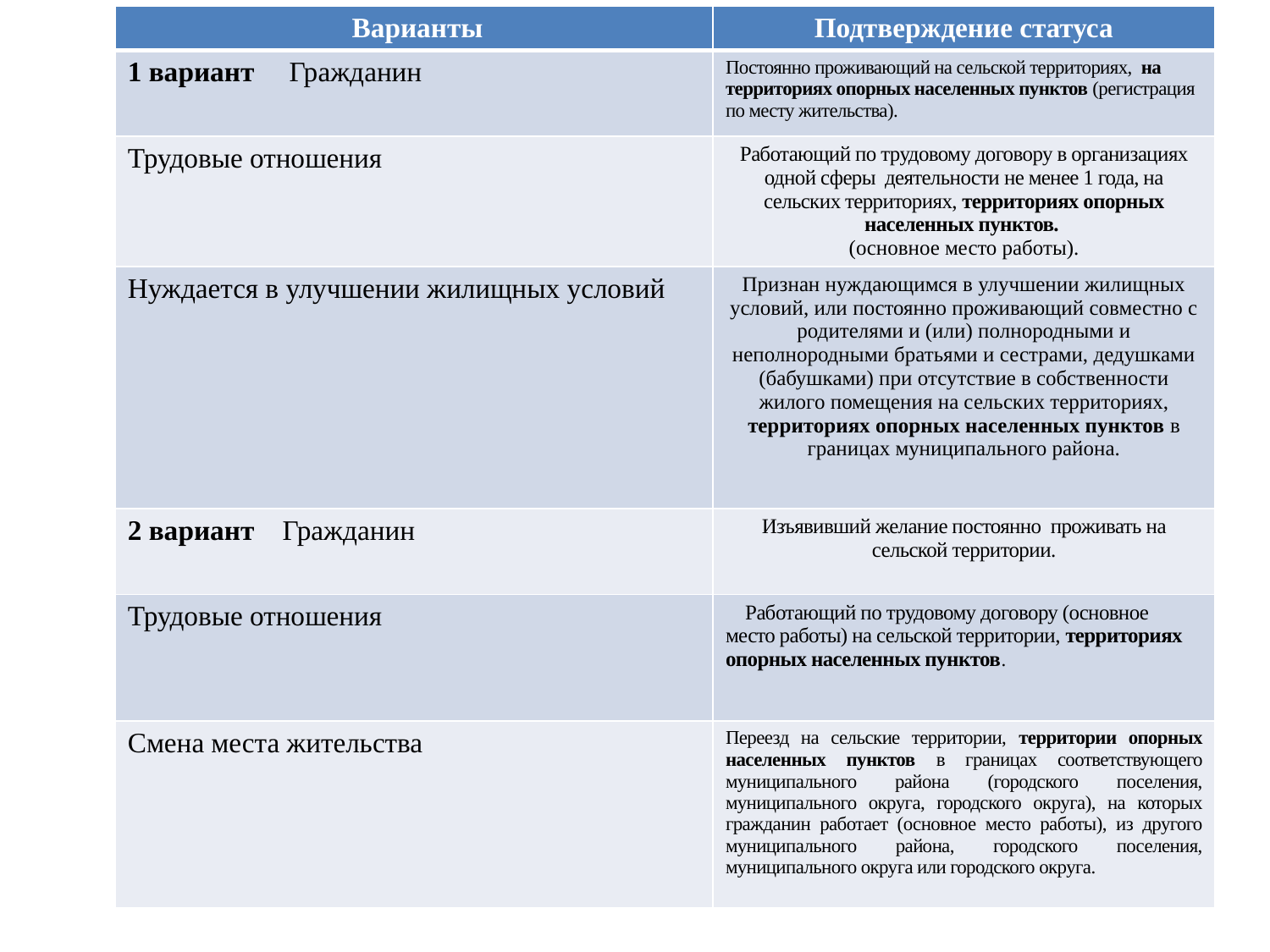

| Варианты | Подтверждение статуса |
| --- | --- |
| 1 вариант Гражданин | Постоянно проживающий на сельской территориях, на территориях опорных населенных пунктов (регистрация по месту жительства). |
| Трудовые отношения | Работающий по трудовому договору в организациях одной сферы деятельности не менее 1 года, на сельских территориях, территориях опорных населенных пунктов. (основное место работы). |
| Нуждается в улучшении жилищных условий | Признан нуждающимся в улучшении жилищных условий, или постоянно проживающий совместно с родителями и (или) полнородными и неполнородными братьями и сестрами, дедушками (бабушками) при отсутствие в собственности жилого помещения на сельских территориях, территориях опорных населенных пунктов в границах муниципального района. |
| 2 вариант Гражданин | Изъявивший желание постоянно проживать на сельской территории. |
| Трудовые отношения | Работающий по трудовому договору (основное место работы) на сельской территории, территориях опорных населенных пунктов. |
| Смена места жительства | Переезд на сельские территории, территории опорных населенных пунктов в границах соответствующего муниципального района (городского поселения, муниципального округа, городского округа), на которых гражданин работает (основное место работы), из другого муниципального района, городского поселения, муниципального округа или городского округа. |